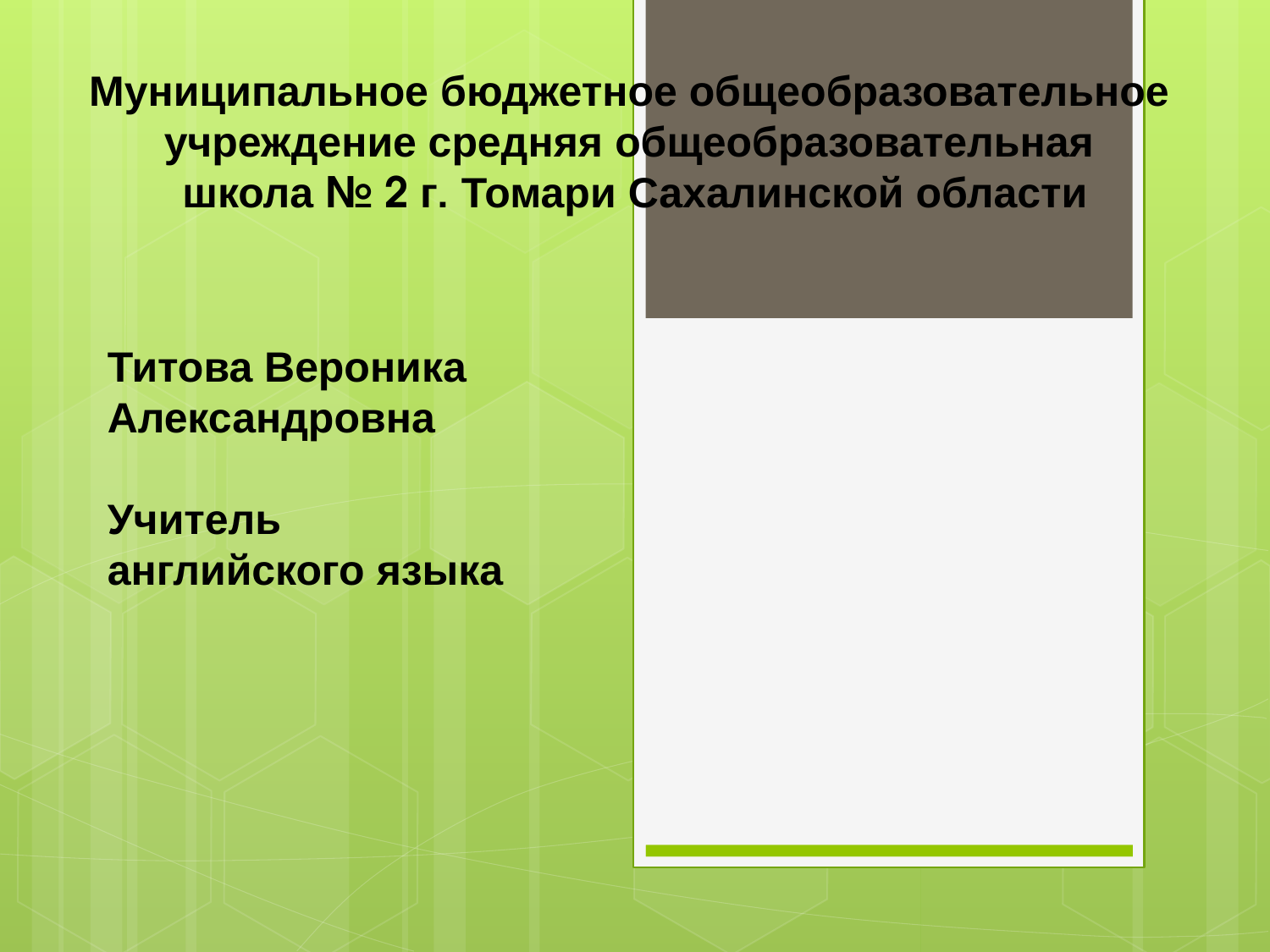

# Муниципальное бюджетное общеобразовательное учреждение средняя общеобразовательная школа № 2 г. Томари Сахалинской области
Титова Вероника Александровна

Учитель
английского языка